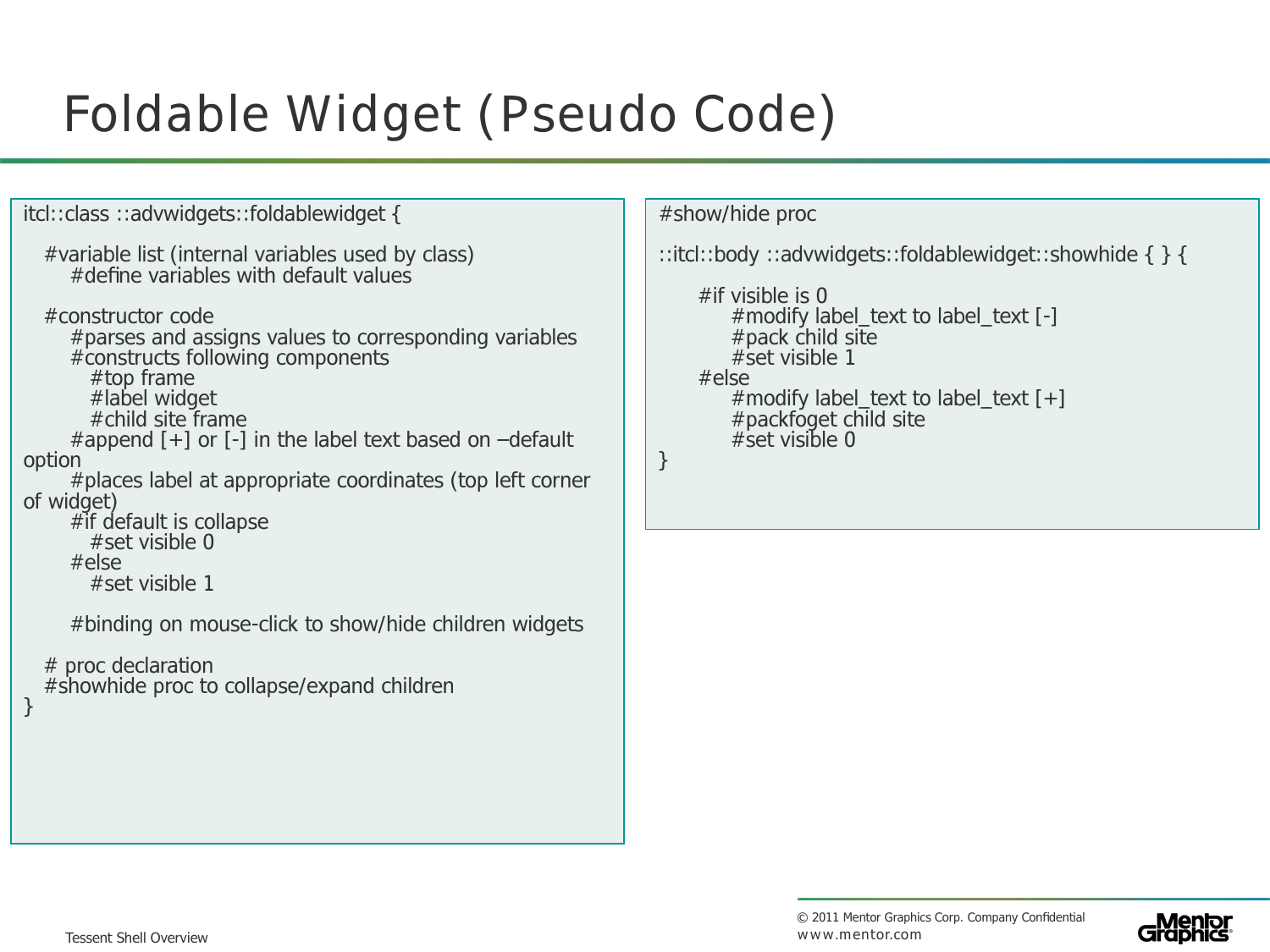

# Foldable Widget (Pseudo Code)
| itcl::class ::advwidgets::foldablewidget { #variable list (internal variables used by class) #define variables with default values #constructor code #parses and assigns values to corresponding variables #constructs following components #top frame #label widget #child site frame #append [+] or [-] in the label text based on –default option #places label at appropriate coordinates (top left corner of widget) #if default is collapse #set visible 0 #else #set visible 1 #binding on mouse-click to show/hide children widgets # proc declaration #showhide proc to collapse/expand children } |
| --- |
| #show/hide proc ::itcl::body ::advwidgets::foldablewidget::showhide { } { #if visible is 0 #modify label\_text to label\_text [-] #pack child site #set visible 1 #else #modify label\_text to label\_text [+] #packfoget child site #set visible 0 } |
| --- |
Tessent Shell Overview